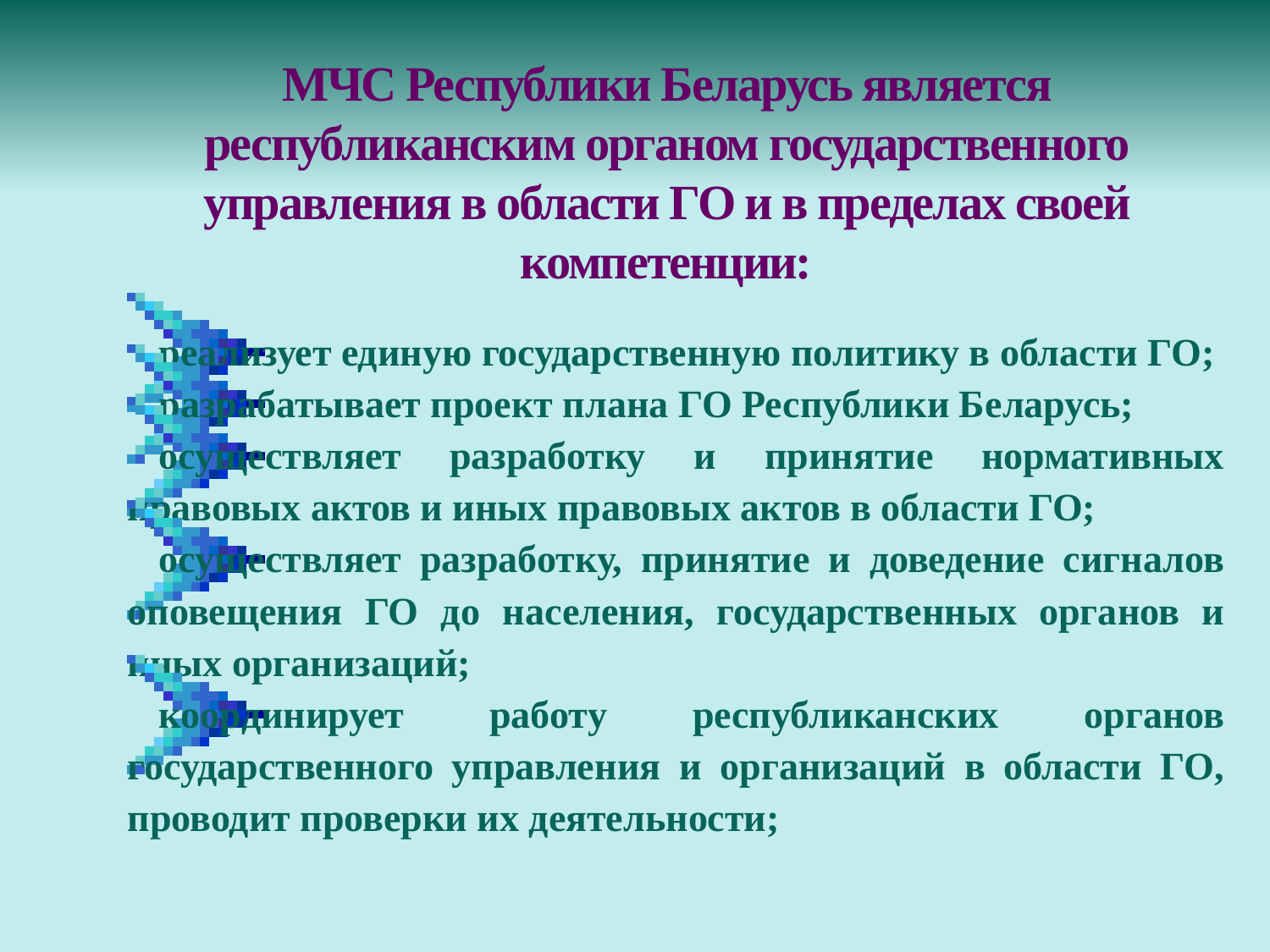

МЧС Республики Беларусь является республиканским органом государственного управления в области ГО и в пределах своей компетенции:
реализует единую государственную политику в области ГО;
разрабатывает проект плана ГО Республики Беларусь;
осуществляет разработку и принятие нормативных правовых актов и иных правовых актов в области ГО;
осуществляет разработку, принятие и доведение сигналов оповещения ГО до населения, государственных органов и иных организаций;
координирует работу республиканских органов государственного управления и организаций в области ГО, проводит проверки их деятельности;